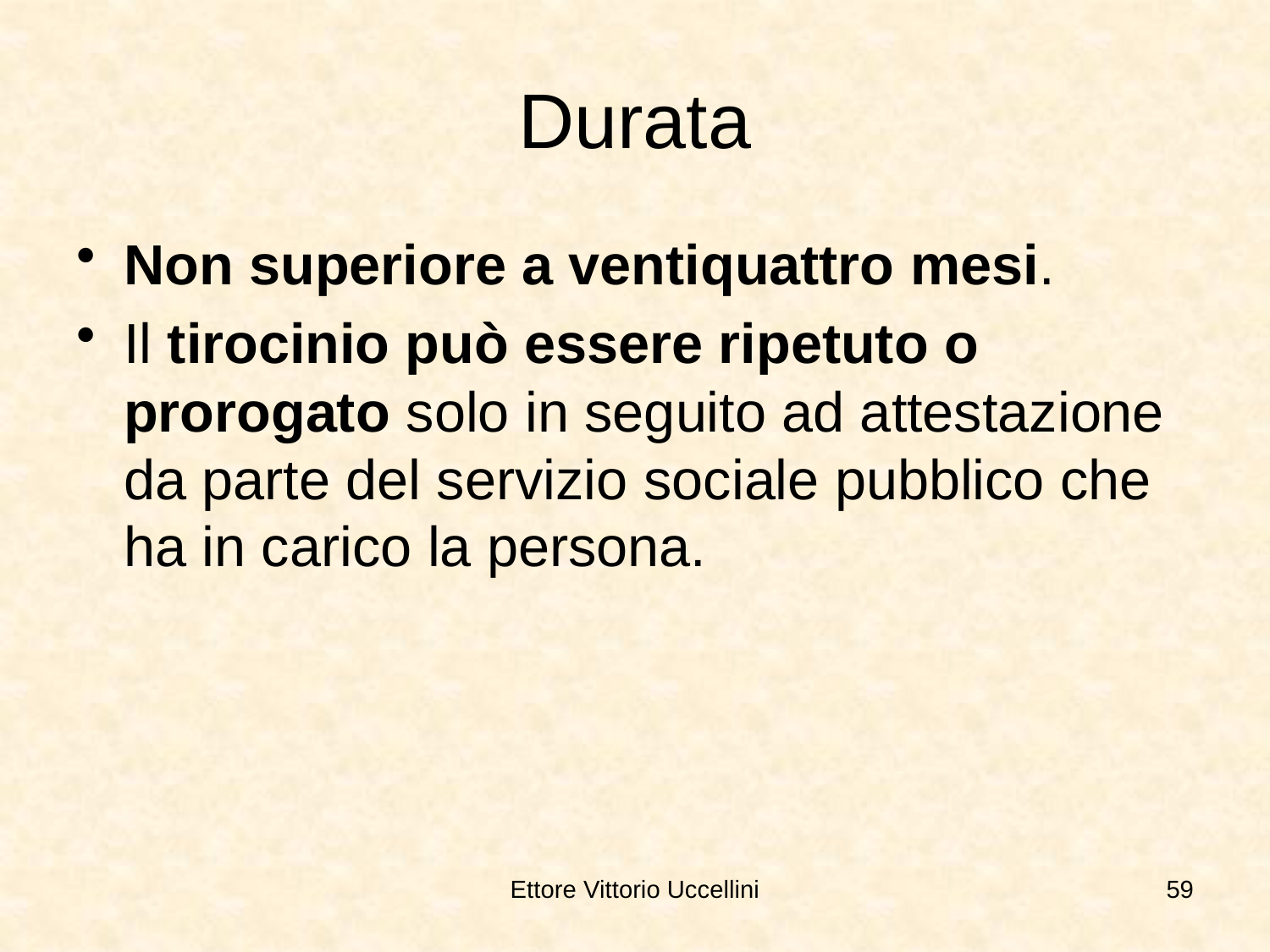

# Durata
Non superiore a ventiquattro mesi.
Il tirocinio può essere ripetuto o prorogato solo in seguito ad attestazione da parte del servizio sociale pubblico che ha in carico la persona.
Ettore Vittorio Uccellini
59